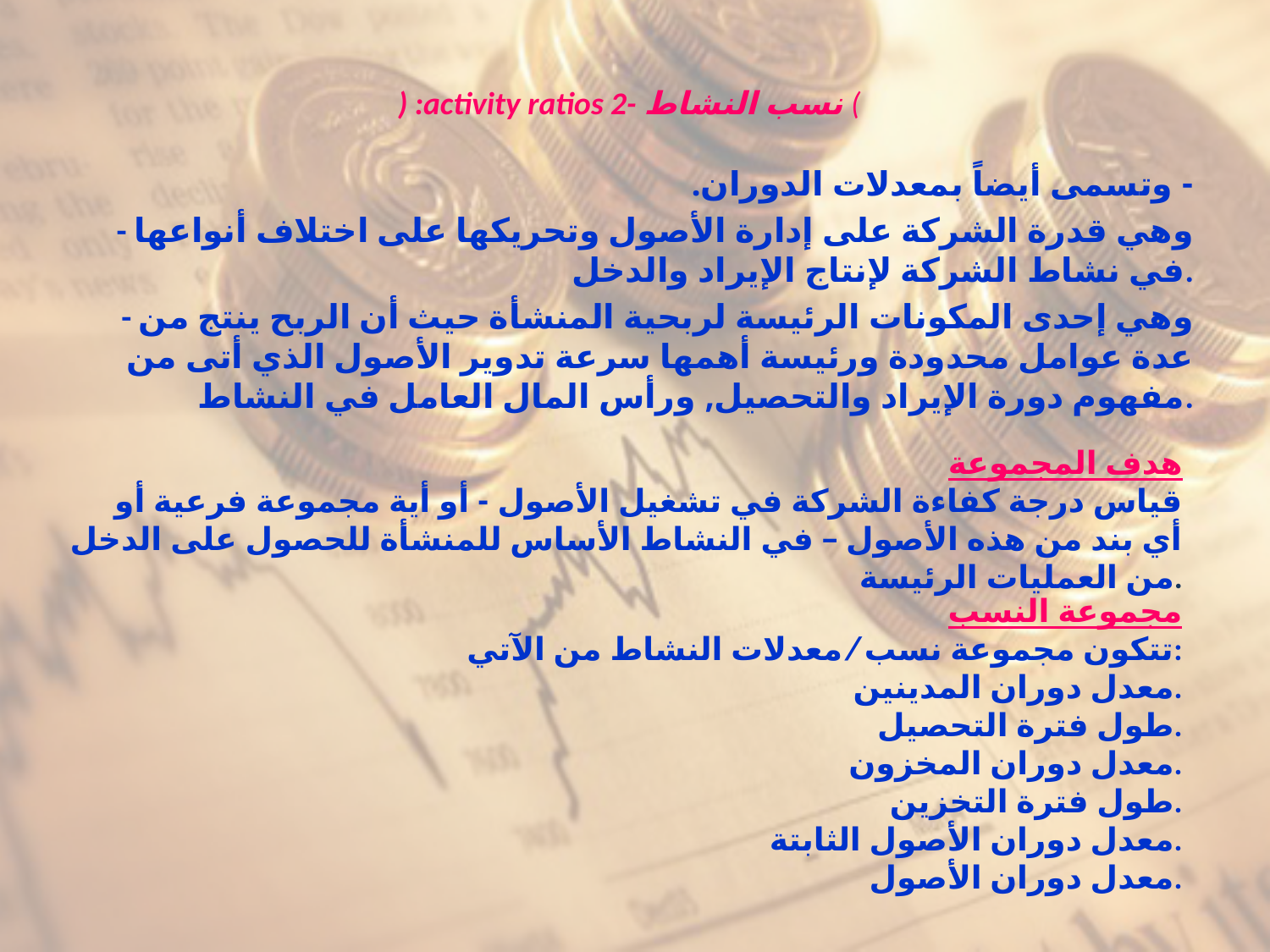

# ) :activity ratios 2- نسب النشاط (
- وتسمى أيضاً بمعدلات الدوران.
- وهي قدرة الشركة على إدارة الأصول وتحريكها على اختلاف أنواعها في نشاط الشركة لإنتاج الإيراد والدخل.
- وهي إحدى المكونات الرئيسة لربحية المنشأة حيث أن الربح ينتج من عدة عوامل محدودة ورئيسة أهمها سرعة تدوير الأصول الذي أتى من مفهوم دورة الإيراد والتحصيل, ورأس المال العامل في النشاط.

هدف المجموعة
قياس درجة كفاءة الشركة في تشغيل الأصول - أو أية مجموعة فرعية أو أي بند من هذه الأصول – في النشاط الأساس للمنشأة للحصول على الدخل من العمليات الرئيسة.

مجموعة النسب
تتكون مجموعة نسب ⁄ معدلات النشاط من الآتي:
معدل دوران المدينين.
طول فترة التحصيل.
معدل دوران المخزون.
طول فترة التخزين.
معدل دوران الأصول الثابتة.
معدل دوران الأصول.